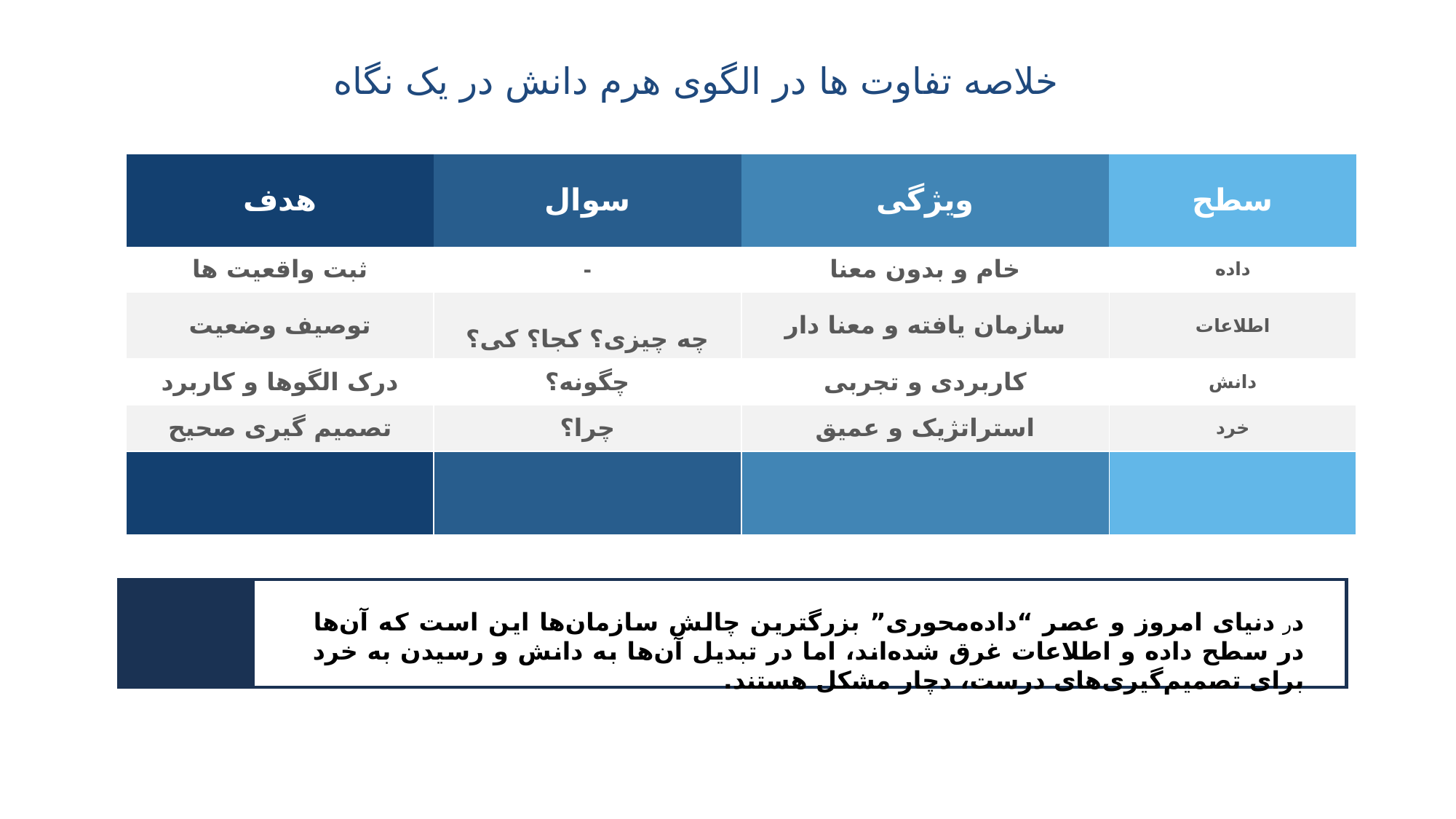

خلاصه تفاوت ها در الگوی هرم دانش در یک نگاه
| هدف | سوال | ویژگی | سطح |
| --- | --- | --- | --- |
| ثبت واقعیت ها | - | خام و بدون معنا | داده |
| توصیف وضعیت | چه چیزی؟ کجا؟ کی؟ | سازمان یافته و معنا دار | اطلاعات |
| درک الگوها و کاربرد | چگونه؟ | کاربردی و تجربی | دانش |
| تصمیم گیری صحیح | چرا؟ | استراتژیک و عمیق | خرد |
|  |  |  |  |
|  |  |
| --- | --- |
در دنیای امروز و عصر “داده‌محوری” بزرگترین چالش سازمان‌ها این است که آن‌ها در سطح داده و اطلاعات غرق شده‌اند، اما در تبدیل آن‌ها به دانش و رسیدن به خرد برای تصمیم‌گیری‌های درست، دچار مشکل هستند.